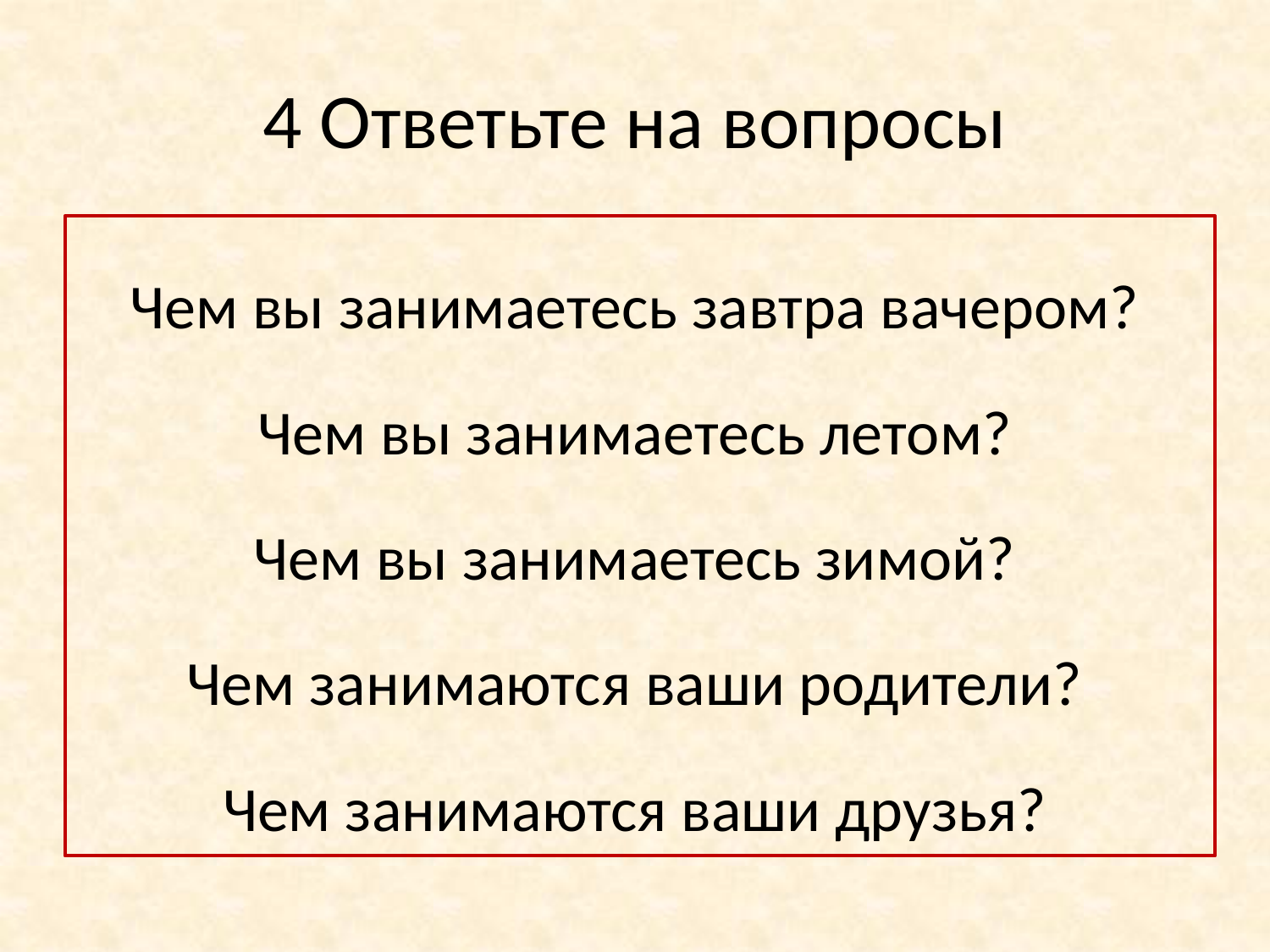

# 4 Ответьте на вопросы

Чем вы занимаетесь завтра вачером?
Чем вы занимаетесь летом?
Чем вы занимаетесь зимой?
Чем занимаются ваши родители?
Чем занимаются ваши друзья?